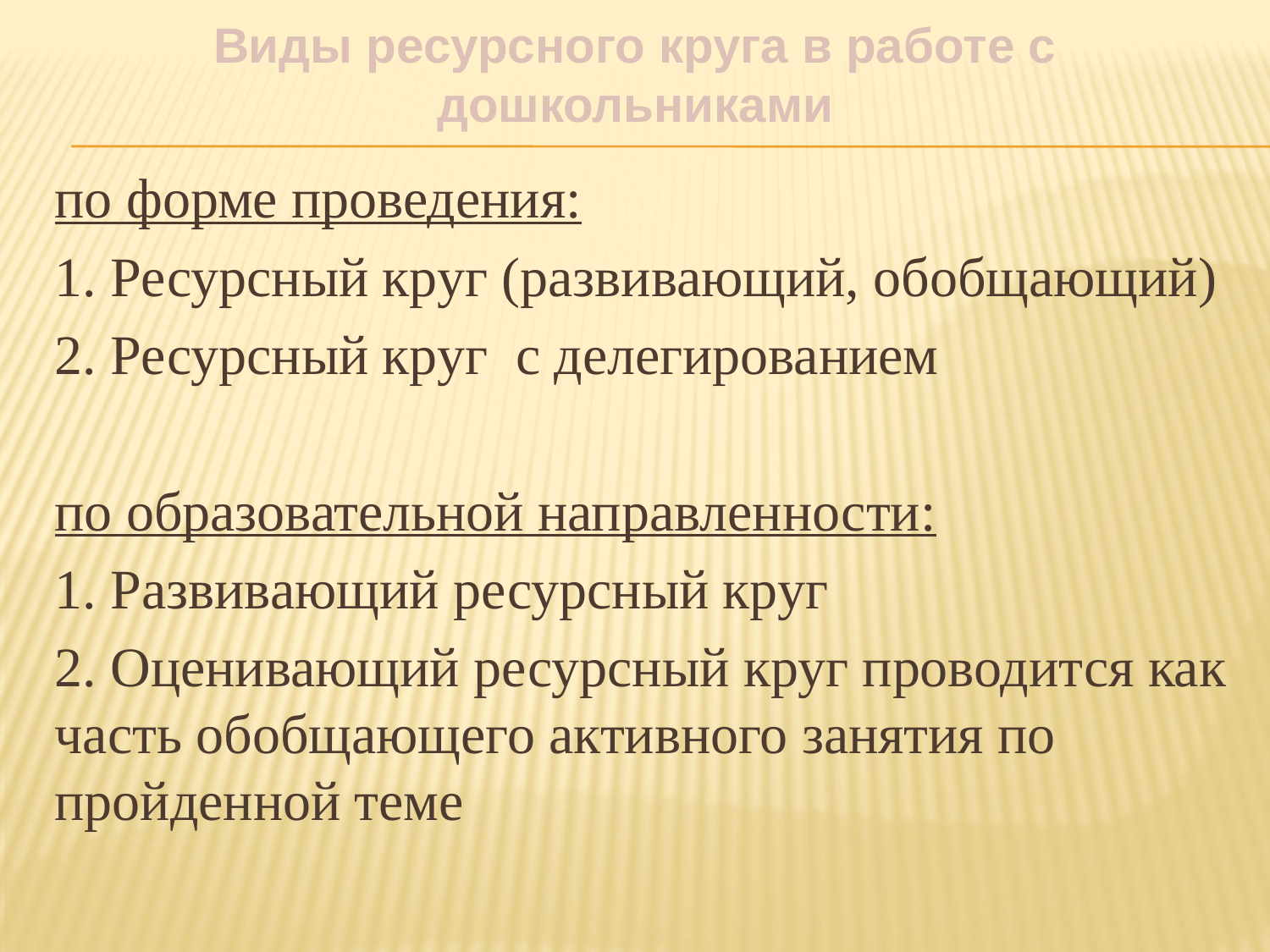

# Виды ресурсного круга в работе с дошкольниками
по форме проведения:
1. Ресурсный круг (развивающий, обобщающий)
2. Ресурсный круг  с делегированием

по образовательной направленности:
1. Развивающий ресурсный круг
2. Оценивающий ресурсный круг проводится как часть обобщающего активного занятия по пройденной теме